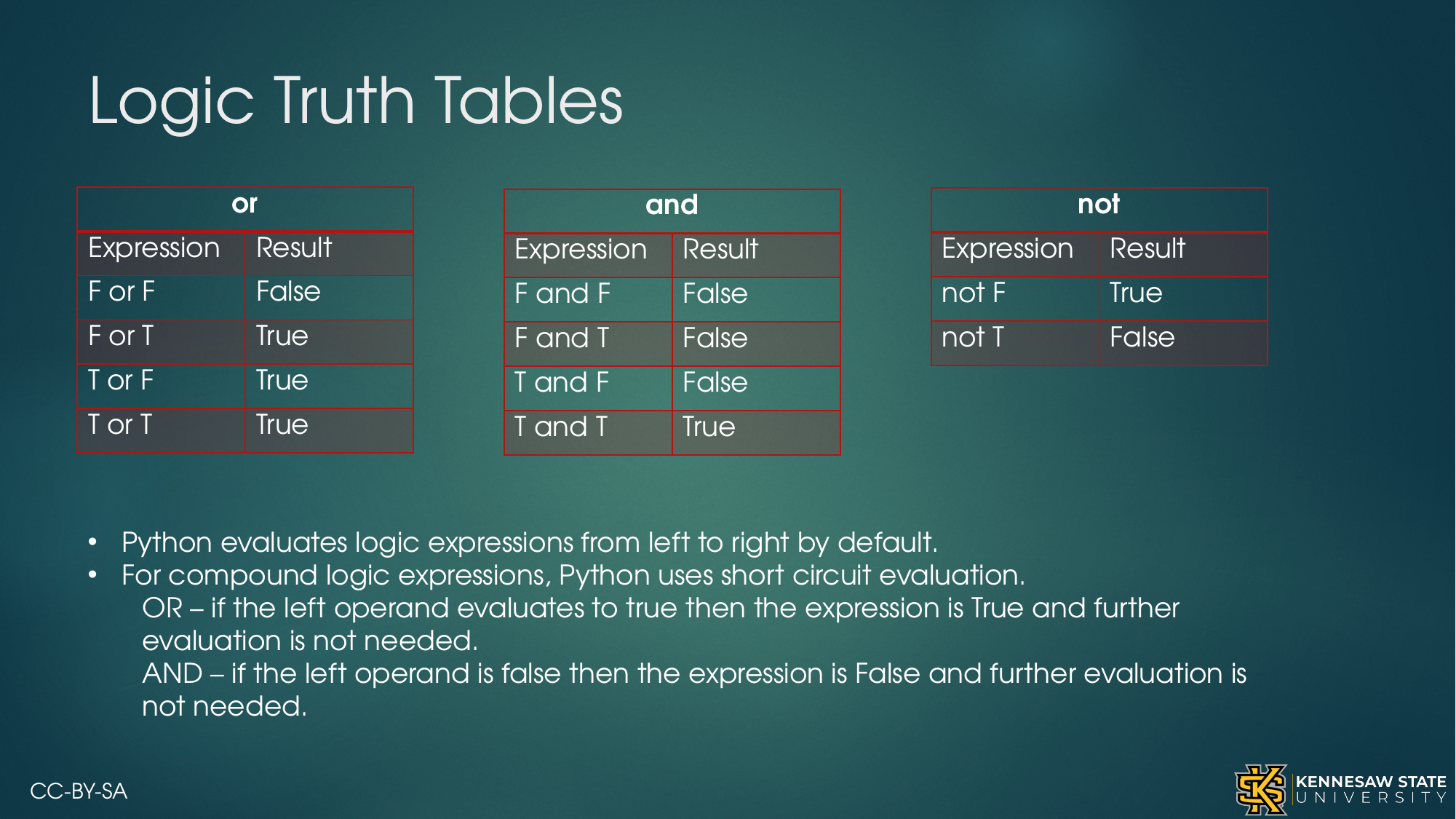

# Logic Truth Tables
| or |  |
| --- | --- |
| Expression | Result |
| F or F | False |
| F or T | True |
| T or F | True |
| T or T | True |
| not |  |
| --- | --- |
| Expression | Result |
| not F | True |
| not T | False |
| and |  |
| --- | --- |
| Expression | Result |
| F and F | False |
| F and T | False |
| T and F | False |
| T and T | True |
Python evaluates logic expressions from left to right by default.
For compound logic expressions, Python uses short circuit evaluation.
OR – if the left operand evaluates to true then the expression is True and further evaluation is not needed.
AND – if the left operand is false then the expression is False and further evaluation is not needed.